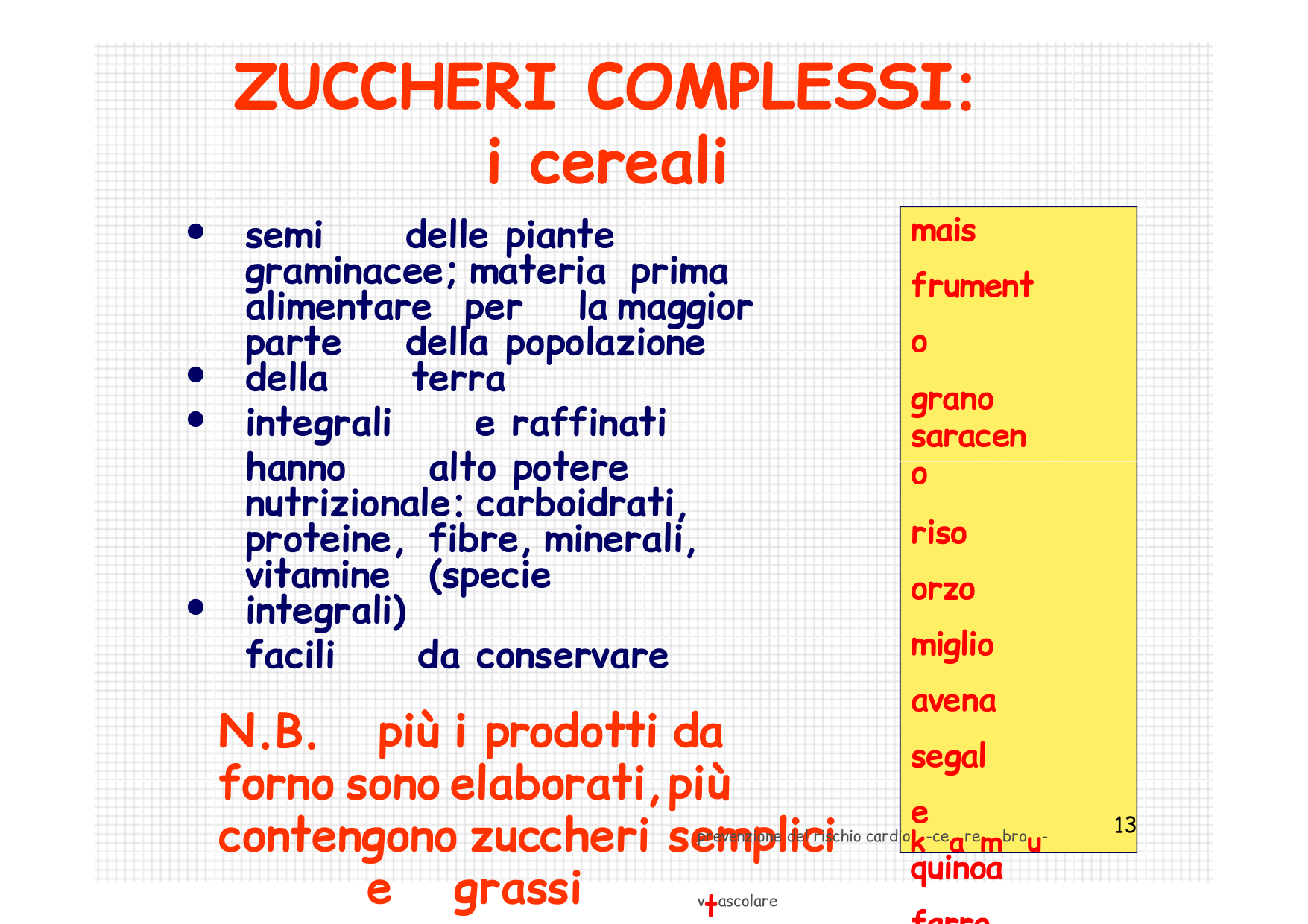

ZUCCHERI	COMPLESSI:
i	cereali
mais frumento
grano saraceno
riso orzo miglio avena segale quinoa farro

semi	delle	piante	graminacee; materia	prima	 alimentare	per	la maggior	 parte	della	popolazione
della	terra
integrali	e	raffinati
hanno	alto	potere	nutrizionale: carboidrati,	proteine,	fibre, minerali,	vitamine	(specie
integrali)
facili	da	conservare
N.B.		più		i	prodotti		da	forno sono	elaborati,	più	contengono zuccheri	semplici	e		grassi

prevenzione del rischio cardiok-cearembrou-vtascolare
13